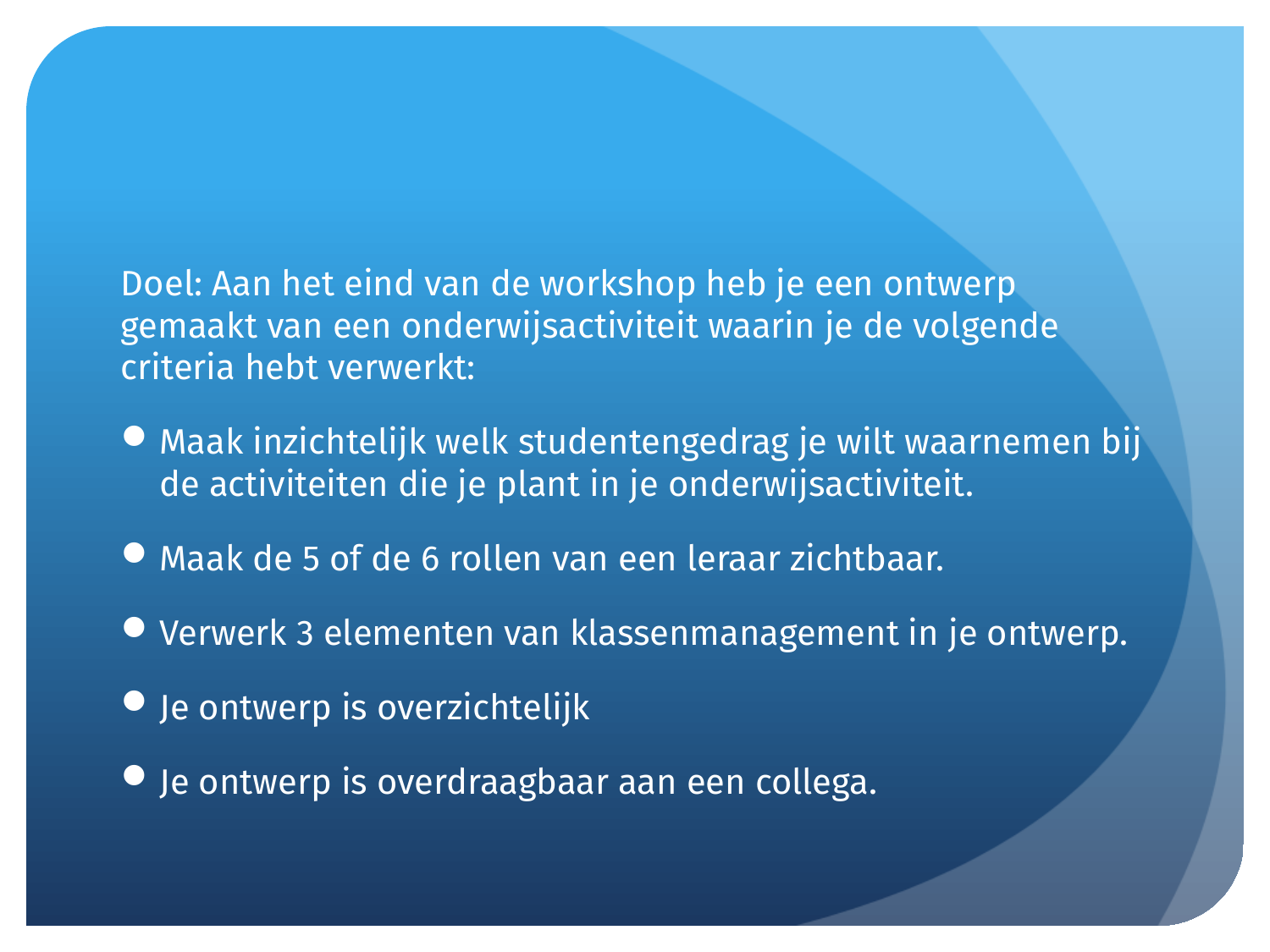

#
Doel: Aan het eind van de workshop heb je een ontwerp gemaakt van een onderwijsactiviteit waarin je de volgende criteria hebt verwerkt:
Maak inzichtelijk welk studentengedrag je wilt waarnemen bij de activiteiten die je plant in je onderwijsactiviteit.
Maak de 5 of de 6 rollen van een leraar zichtbaar.
Verwerk 3 elementen van klassenmanagement in je ontwerp.
Je ontwerp is overzichtelijk
Je ontwerp is overdraagbaar aan een collega.